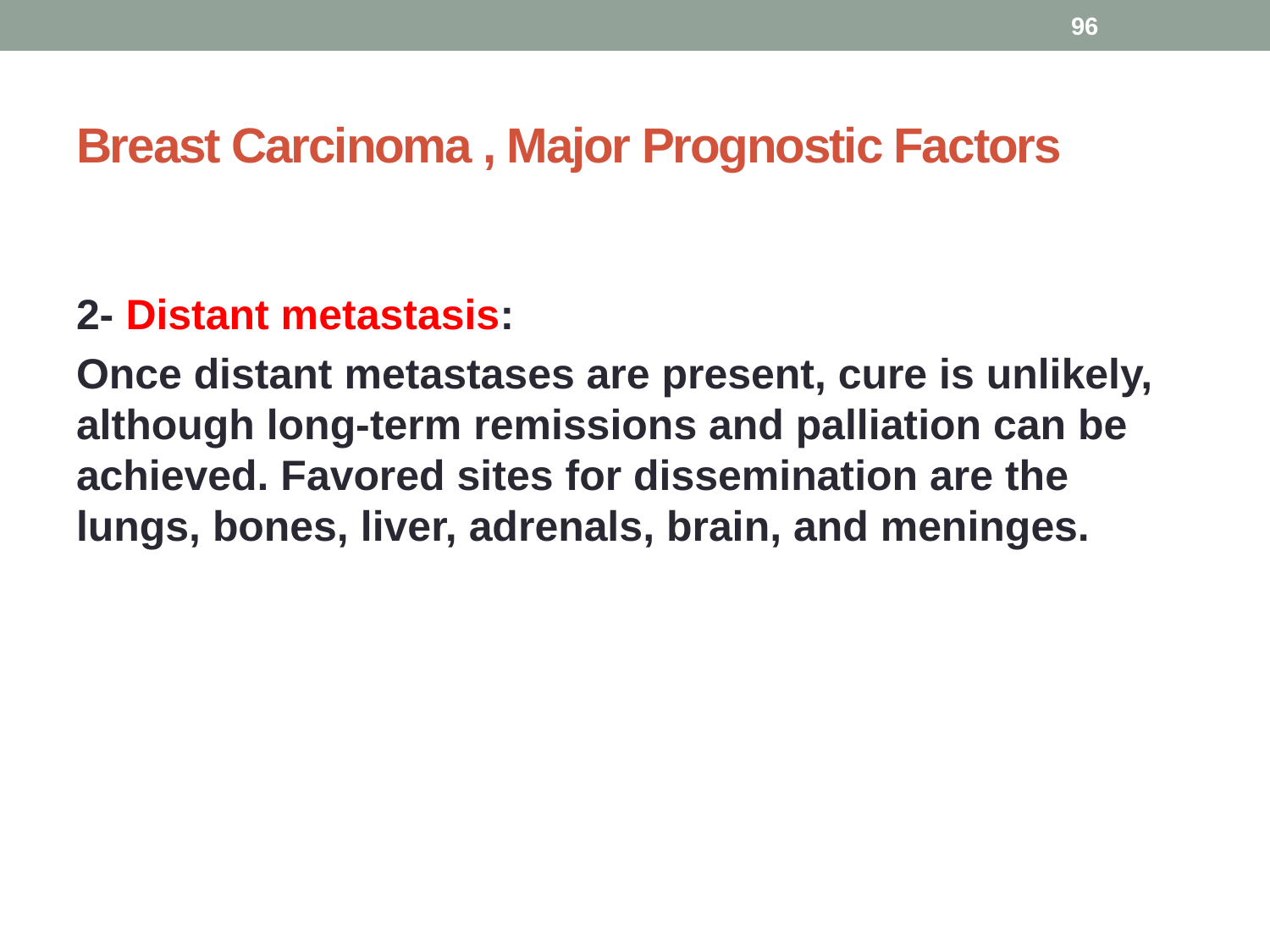

96
# Breast Carcinoma , Major Prognostic Factors

2- Distant metastasis:
Once distant metastases are present, cure is unlikely, although long-term remissions and palliation can be achieved. Favored sites for dissemination are the lungs, bones, liver, adrenals, brain, and meninges.